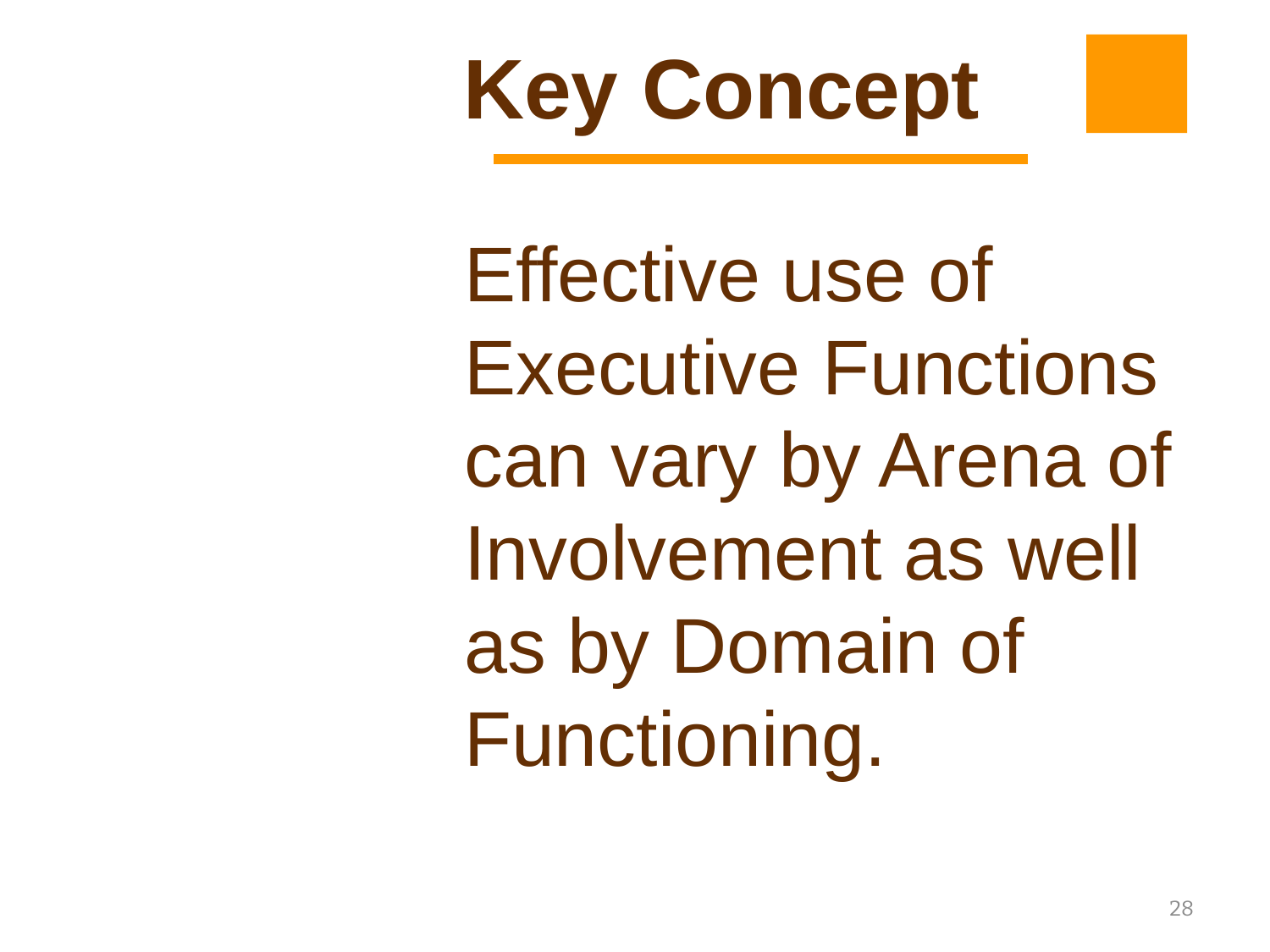

Key Concept

Effective use of Executive Functions can vary by Arena of Involvement as well as by Domain of Functioning.
28